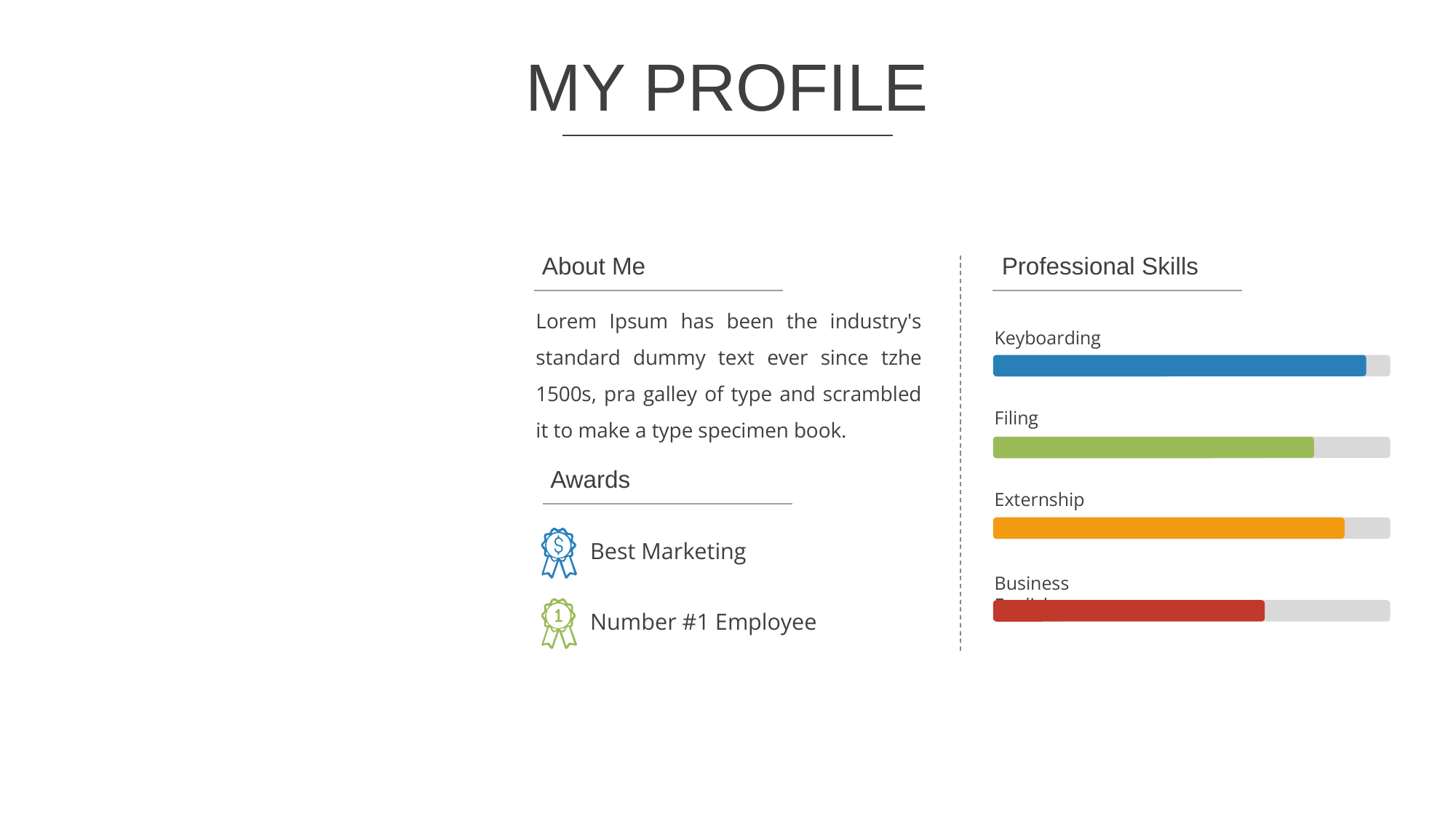

# MY PROFILE

About Me
Professional Skills
Lorem Ipsum has been the industry's standard dummy text ever since tzhe 1500s, pra galley of type and scrambled it to make a type specimen book.
Keyboarding

Filing

Awards
Externship

Best Marketing
Business English

Number #1 Employee